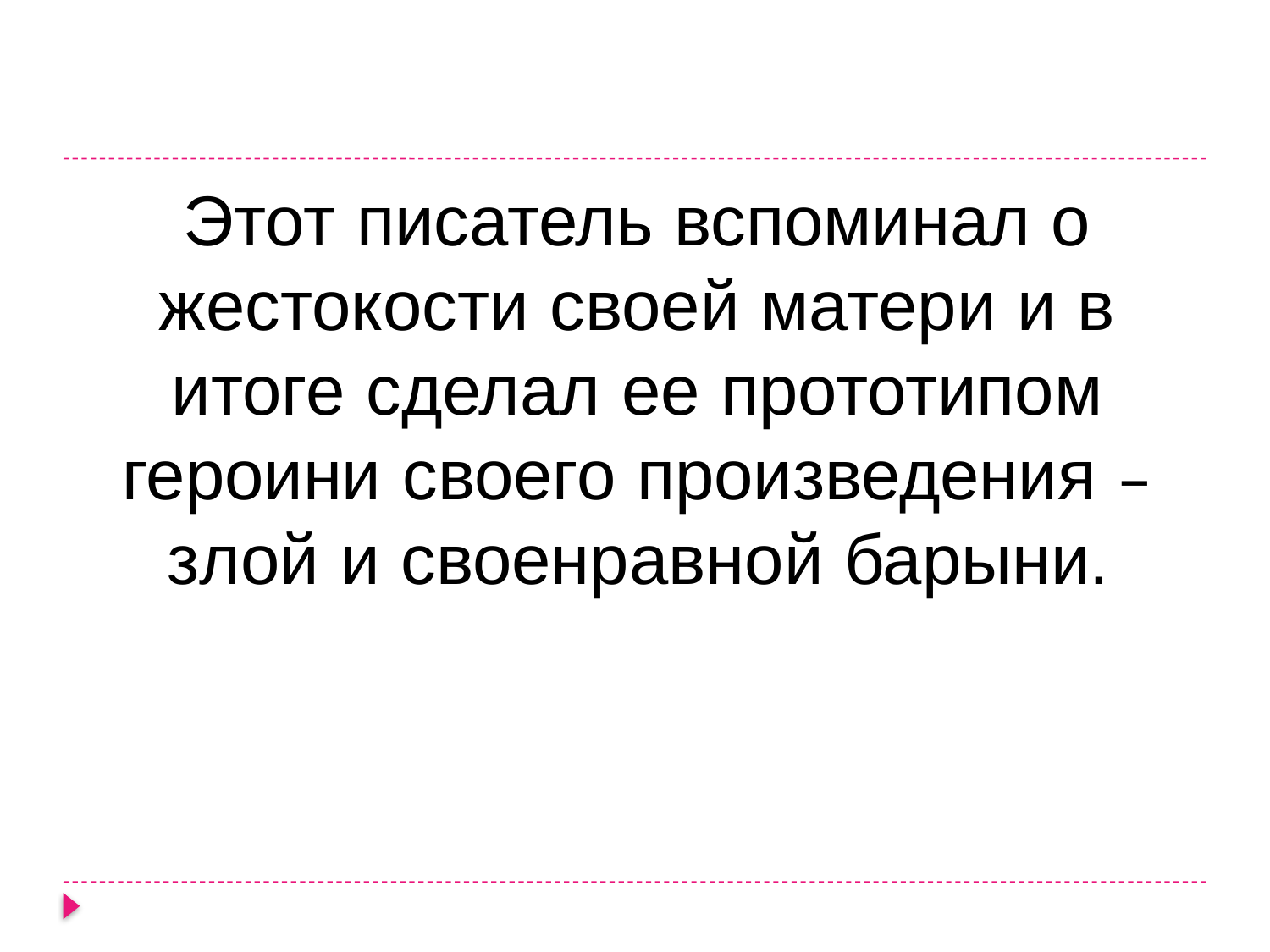

Этот писатель вспоминал о жестокости своей матери и в итоге сделал ее прототипом героини своего произведения – злой и своенравной барыни.